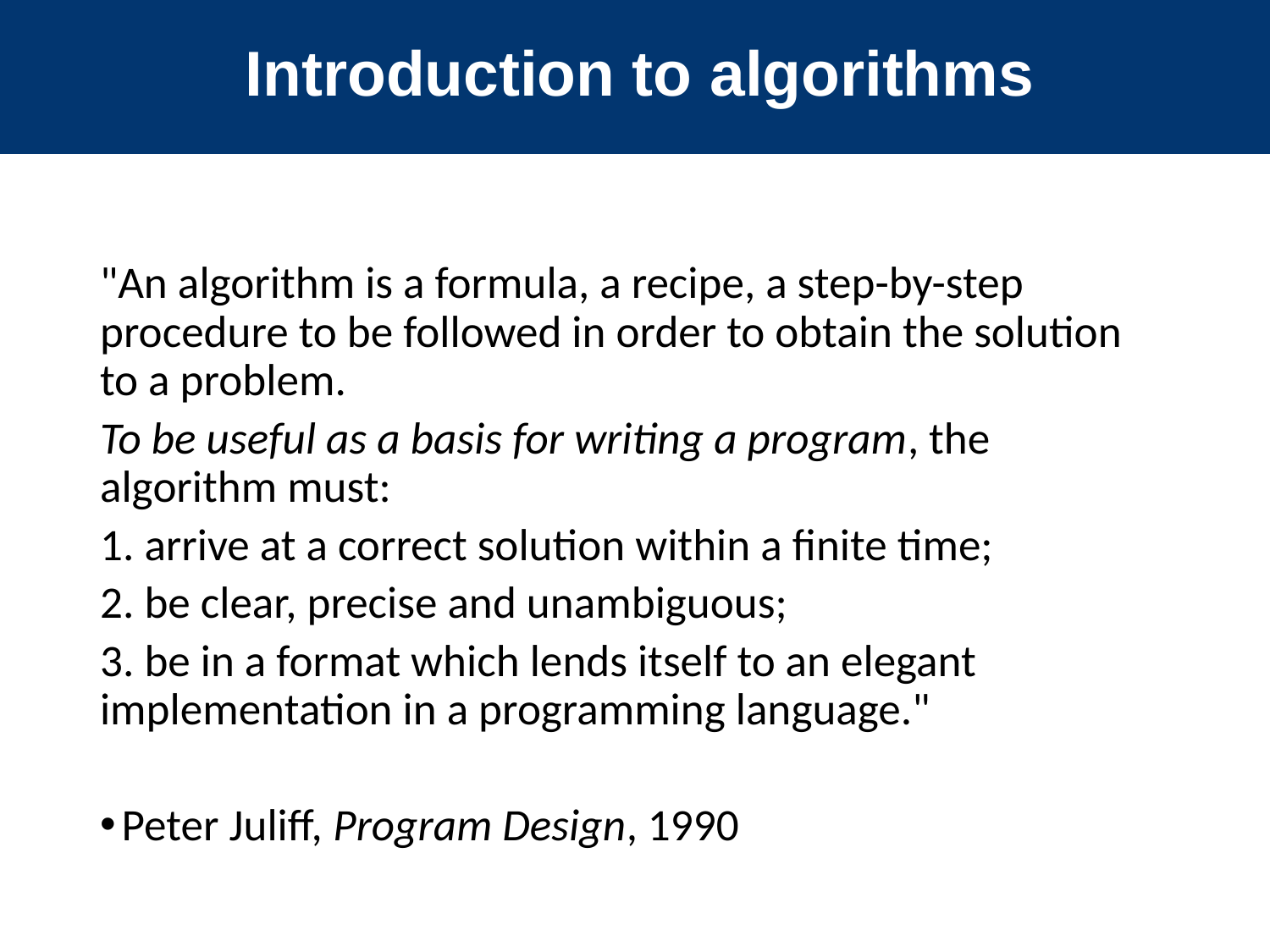

Introduction to algorithms
"An algorithm is a formula, a recipe, a step-by-step procedure to be followed in order to obtain the solution to a problem.
To be useful as a basis for writing a program, the algorithm must:
1. arrive at a correct solution within a finite time;
2. be clear, precise and unambiguous;
3. be in a format which lends itself to an elegant implementation in a programming language."

Peter Juliff, Program Design, 1990